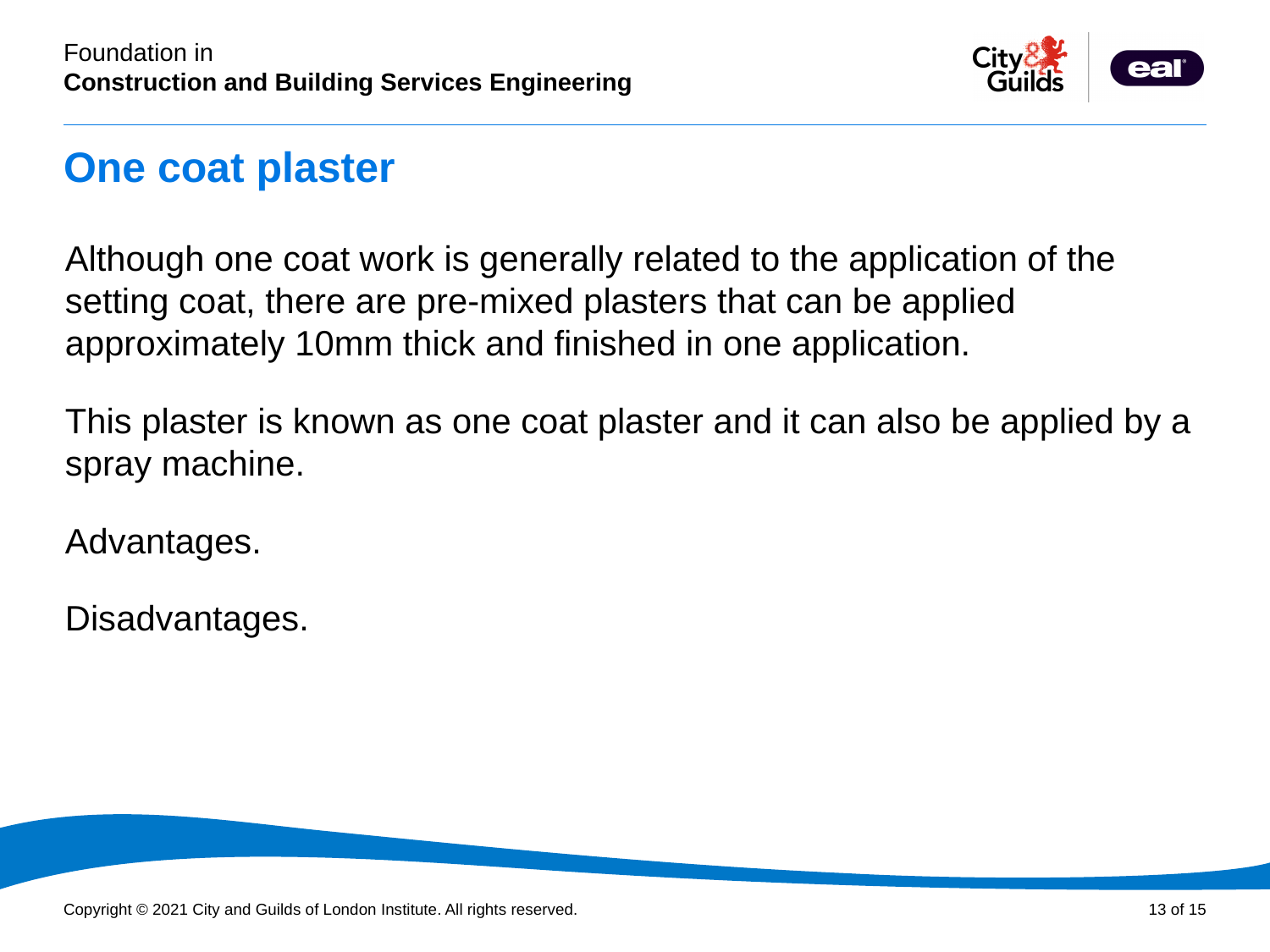

# One coat plaster
Although one coat work is generally related to the application of the setting coat, there are pre-mixed plasters that can be applied approximately 10mm thick and finished in one application.
This plaster is known as one coat plaster and it can also be applied by a spray machine.
Advantages.
Disadvantages.